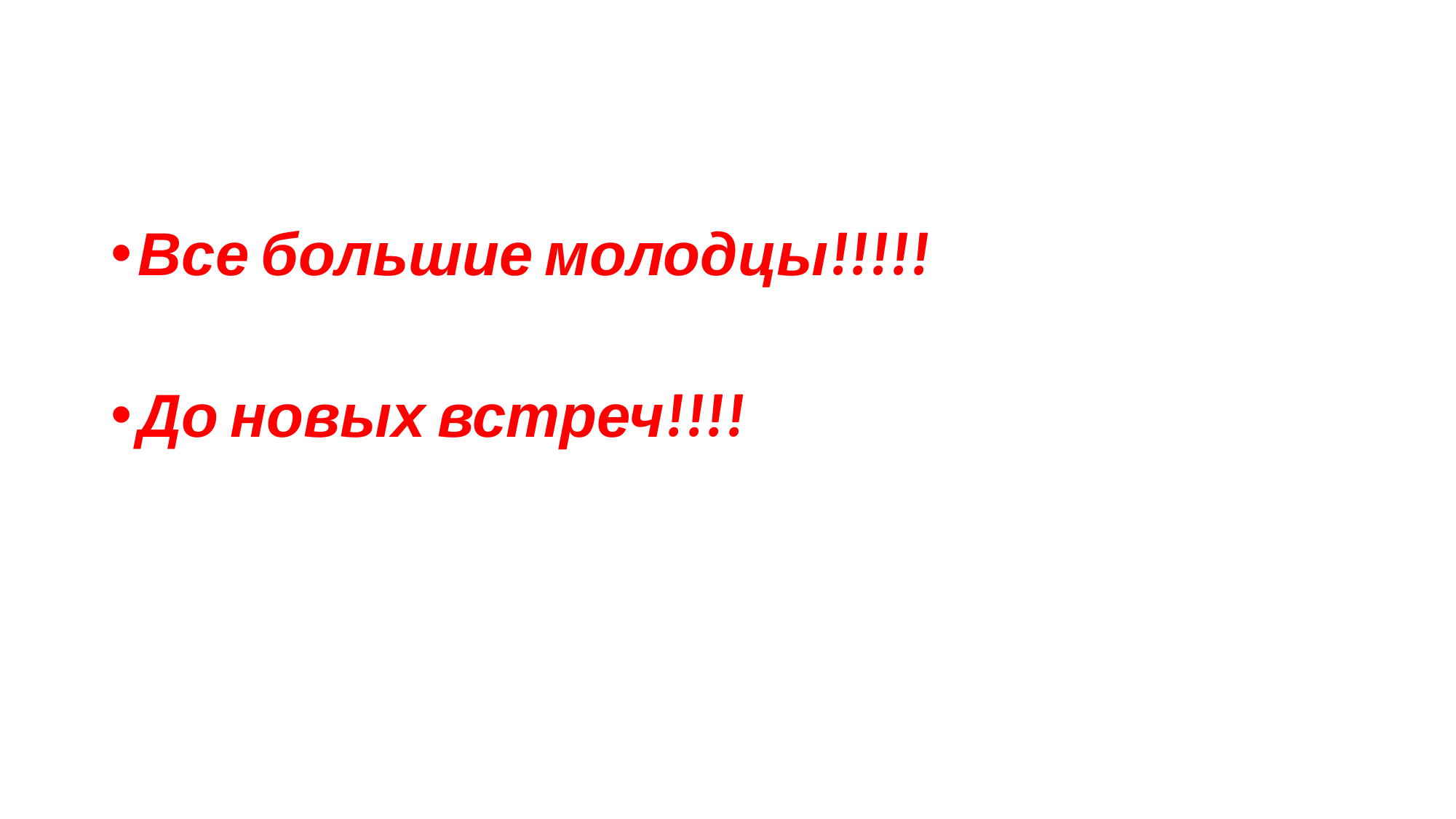

#
Все большие молодцы!!!!!

До новых встреч!!!!